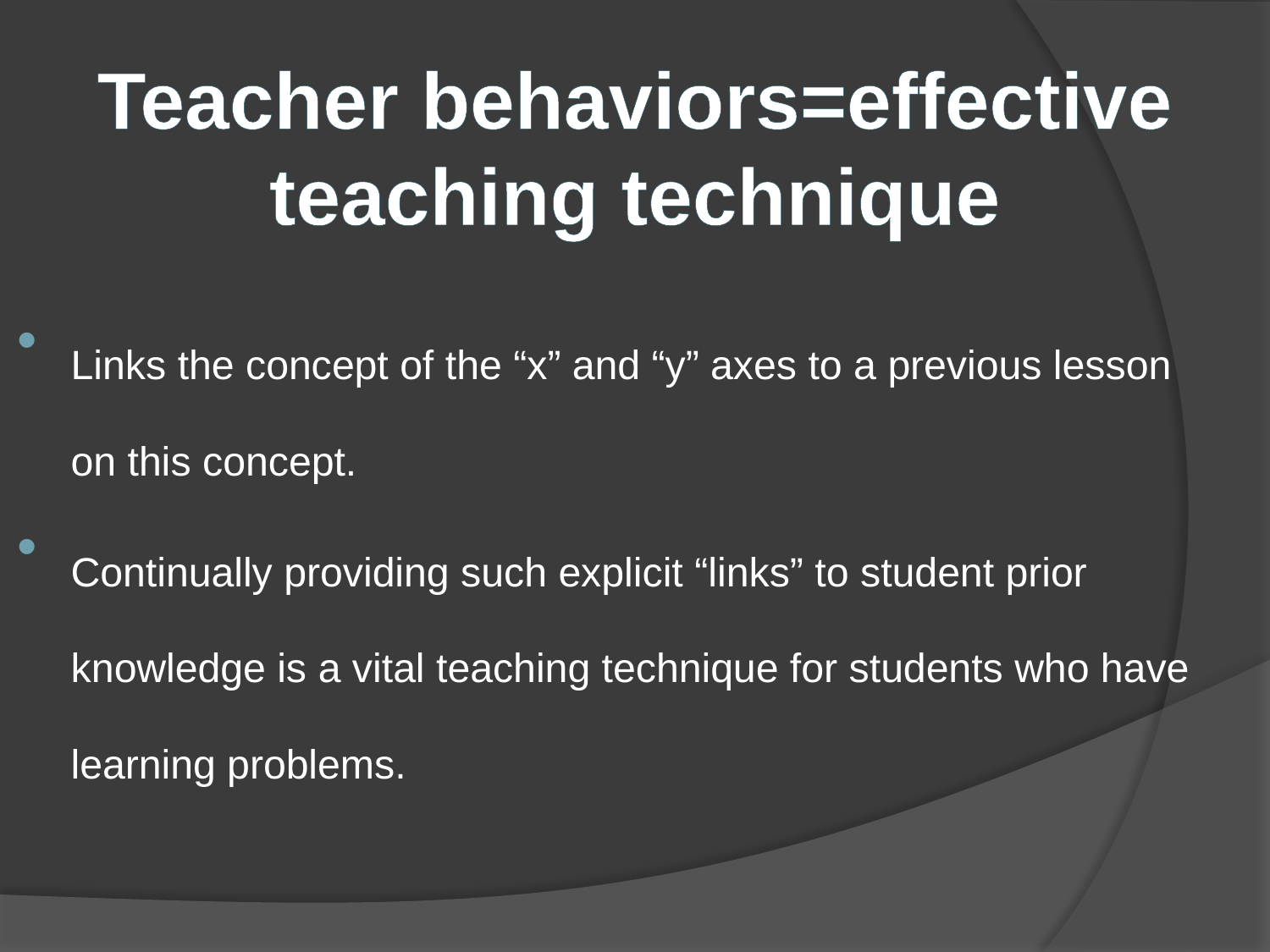

# Teacher behaviors=effective teaching technique
Links the concept of the “x” and “y” axes to a previous lesson on this concept.
Continually providing such explicit “links” to student prior knowledge is a vital teaching technique for students who have learning problems.